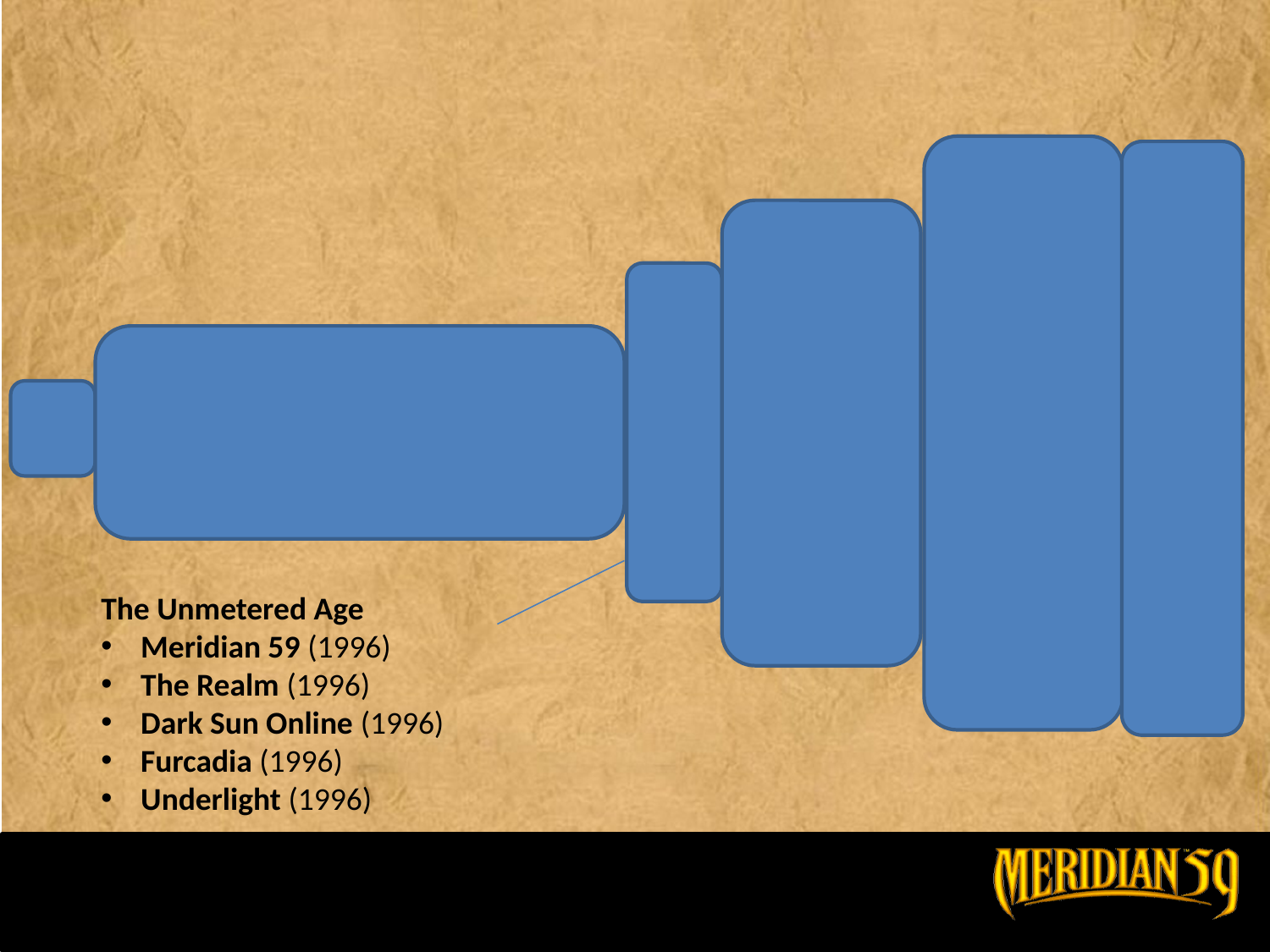

The Unmetered Age
Meridian 59 (1996)
The Realm (1996)
Dark Sun Online (1996)
Furcadia (1996)
Underlight (1996)